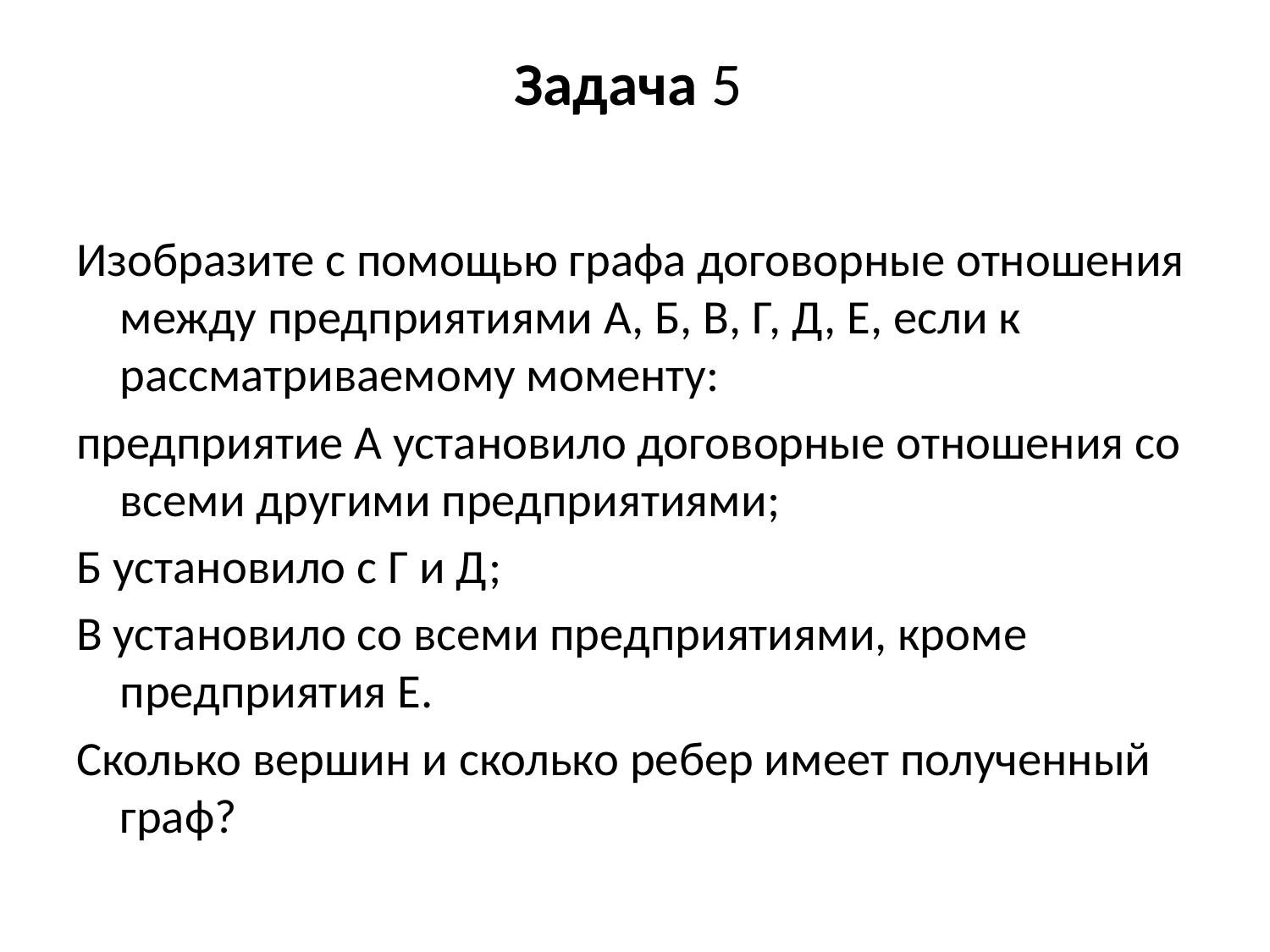

# Задача 5
Изобразите с помощью графа договорные отношения между предприятиями А, Б, В, Г, Д, Е, если к рассматриваемому моменту:
предприятие А установило договорные отношения со всеми другими предприятиями;
Б установило с Г и Д;
В установило со всеми предприятиями, кроме предприятия Е.
Сколько вершин и сколько ребер имеет полученный граф?